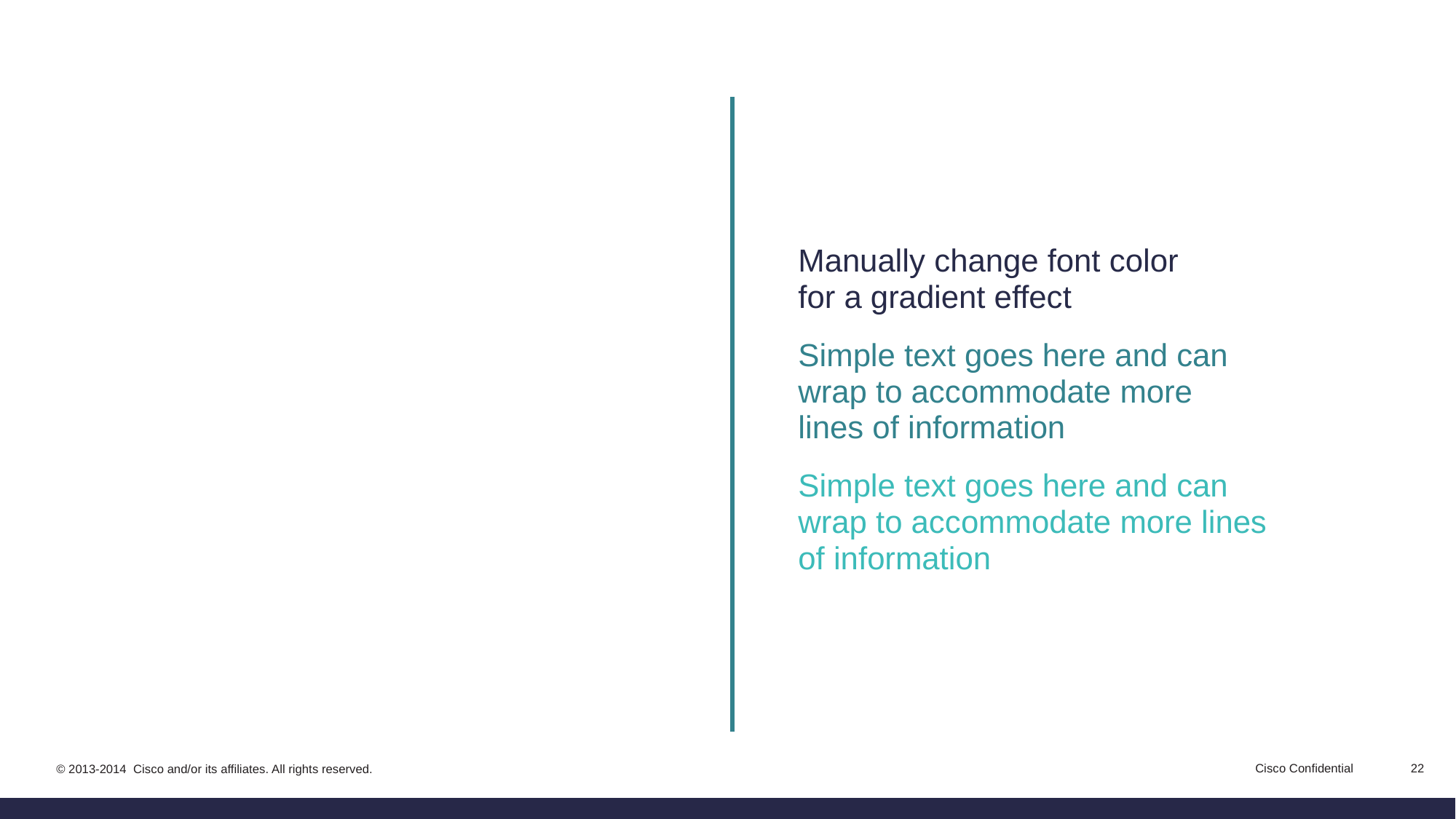

Manually change font color
for a gradient effect
Simple text goes here and can
wrap to accommodate more
lines of information
Simple text goes here and can
wrap to accommodate more lines
of information
#